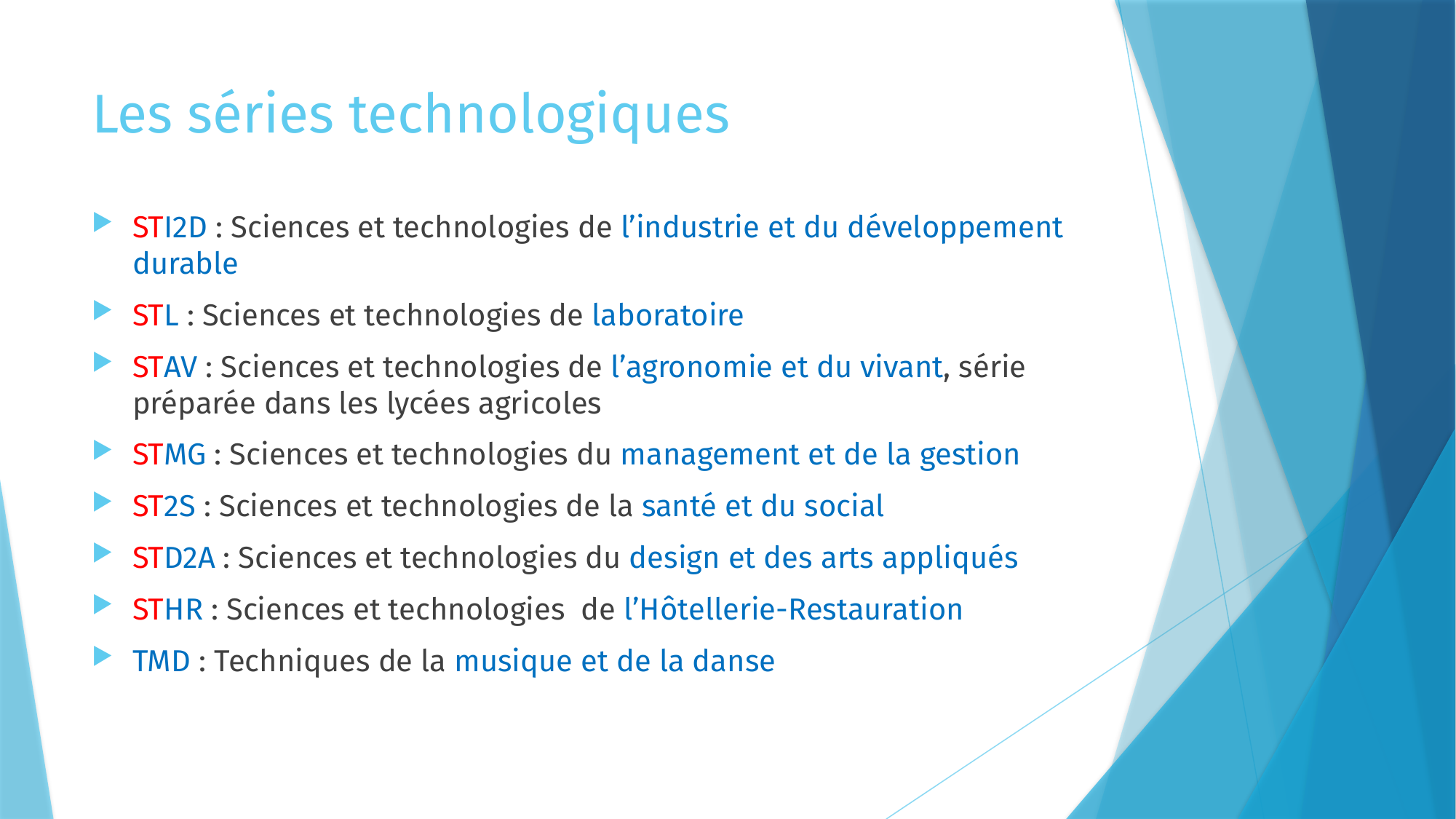

# Les séries technologiques
STI2D : Sciences et technologies de l’industrie et du développement durable
STL : Sciences et technologies de laboratoire
STAV : Sciences et technologies de l’agronomie et du vivant, série préparée dans les lycées agricoles
STMG : Sciences et technologies du management et de la gestion
ST2S : Sciences et technologies de la santé et du social
STD2A : Sciences et technologies du design et des arts appliqués
STHR : Sciences et technologies  de l’Hôtellerie-Restauration
TMD : Techniques de la musique et de la danse